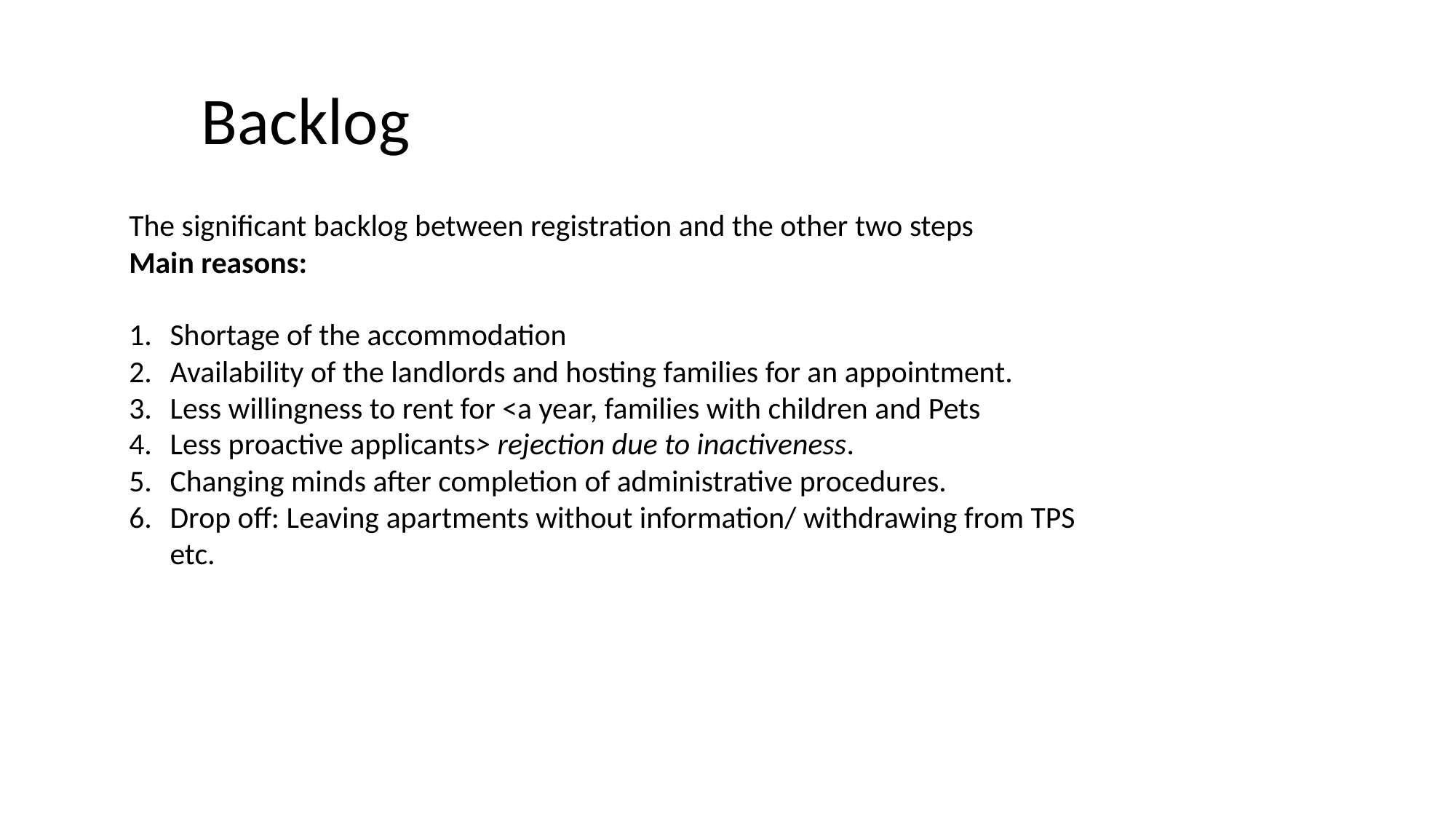

# Backlog
The significant backlog between registration and the other two steps
Main reasons:

Shortage of the accommodation
Availability of the landlords and hosting families for an appointment.
Less willingness to rent for <a year, families with children and Pets
Less proactive applicants> rejection due to inactiveness.
Changing minds after completion of administrative procedures.
Drop off: Leaving apartments without information/ withdrawing from TPS etc.